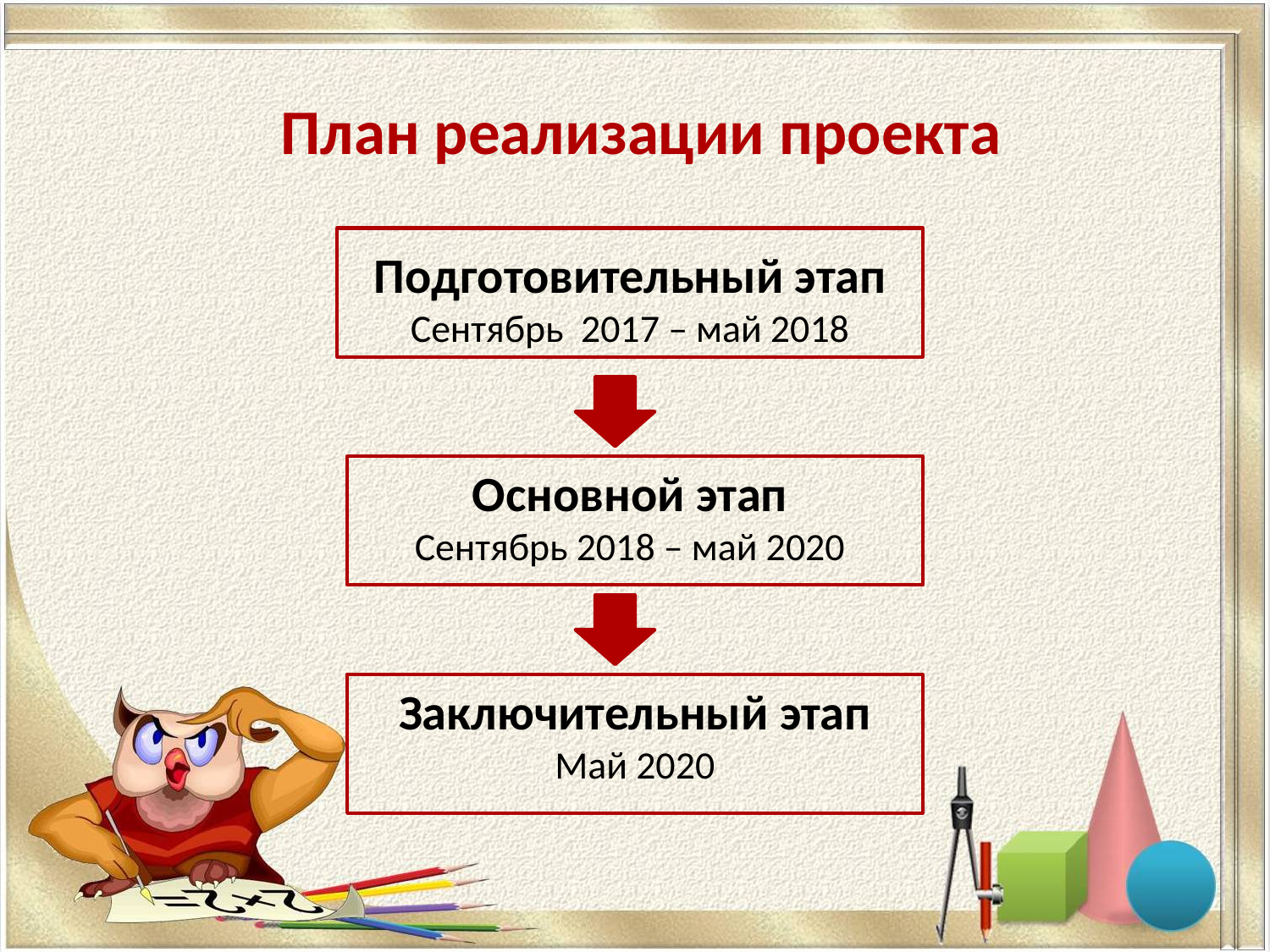

# План реализации проекта

Подготовительный этап
Сентябрь  2017 – май 2018

Основной этап
Сентябрь 2018 – май 2020

Заключительный этап
Май 2020